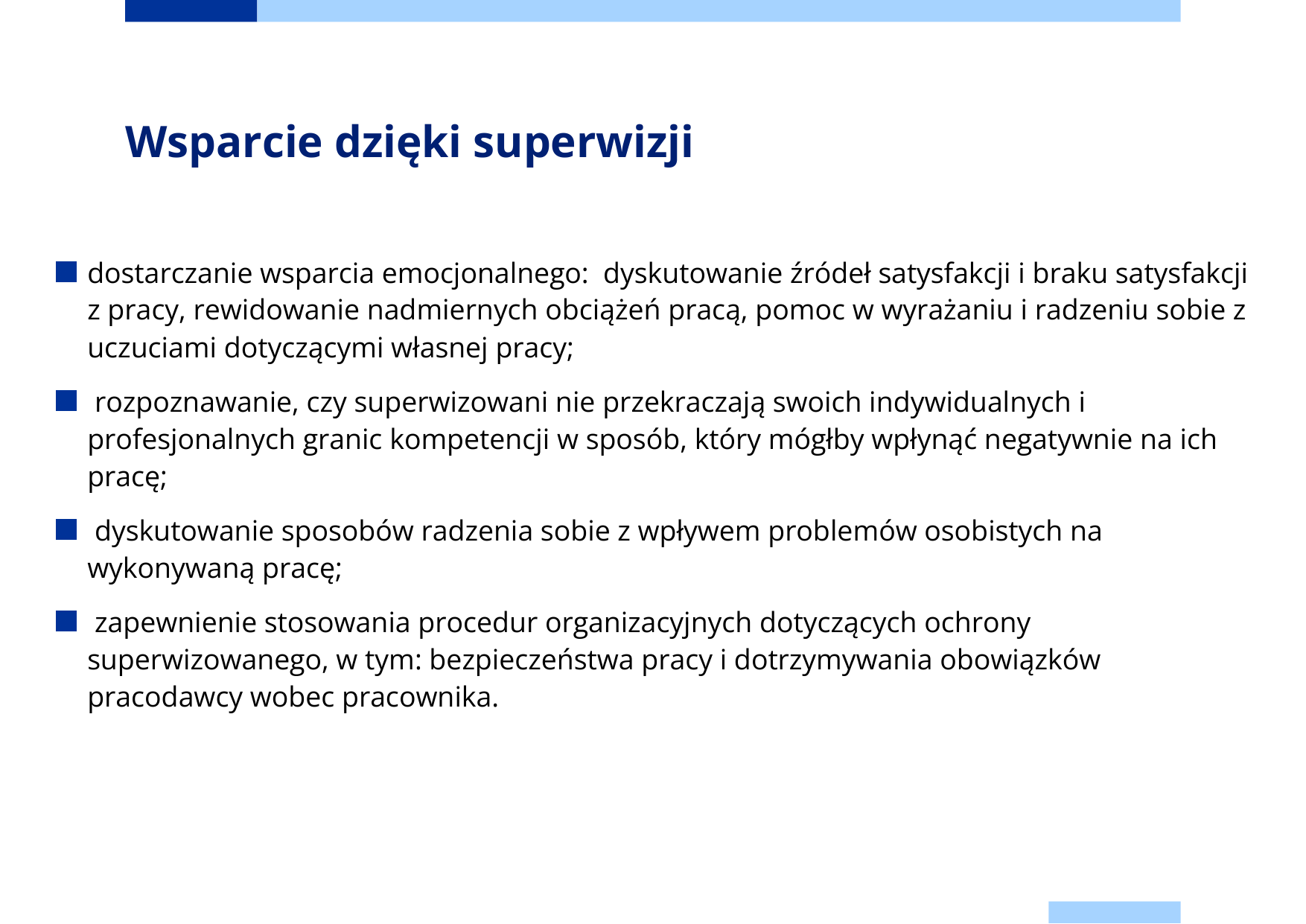

# Wsparcie dzięki superwizji
dostarczanie wsparcia emocjonalnego:  dyskutowanie źródeł satysfakcji i braku satysfakcji z pracy, rewidowanie nadmiernych obciążeń pracą, pomoc w wyrażaniu i radzeniu sobie z uczuciami dotyczącymi własnej pracy;
 rozpoznawanie, czy superwizowani nie przekraczają swoich indywidualnych i profesjonalnych granic kompetencji w sposób, który mógłby wpłynąć negatywnie na ich pracę;
 dyskutowanie sposobów radzenia sobie z wpływem problemów osobistych na wykonywaną pracę;
 zapewnienie stosowania procedur organizacyjnych dotyczących ochrony superwizowanego, w tym: bezpieczeństwa pracy i dotrzymywania obowiązków pracodawcy wobec pracownika.